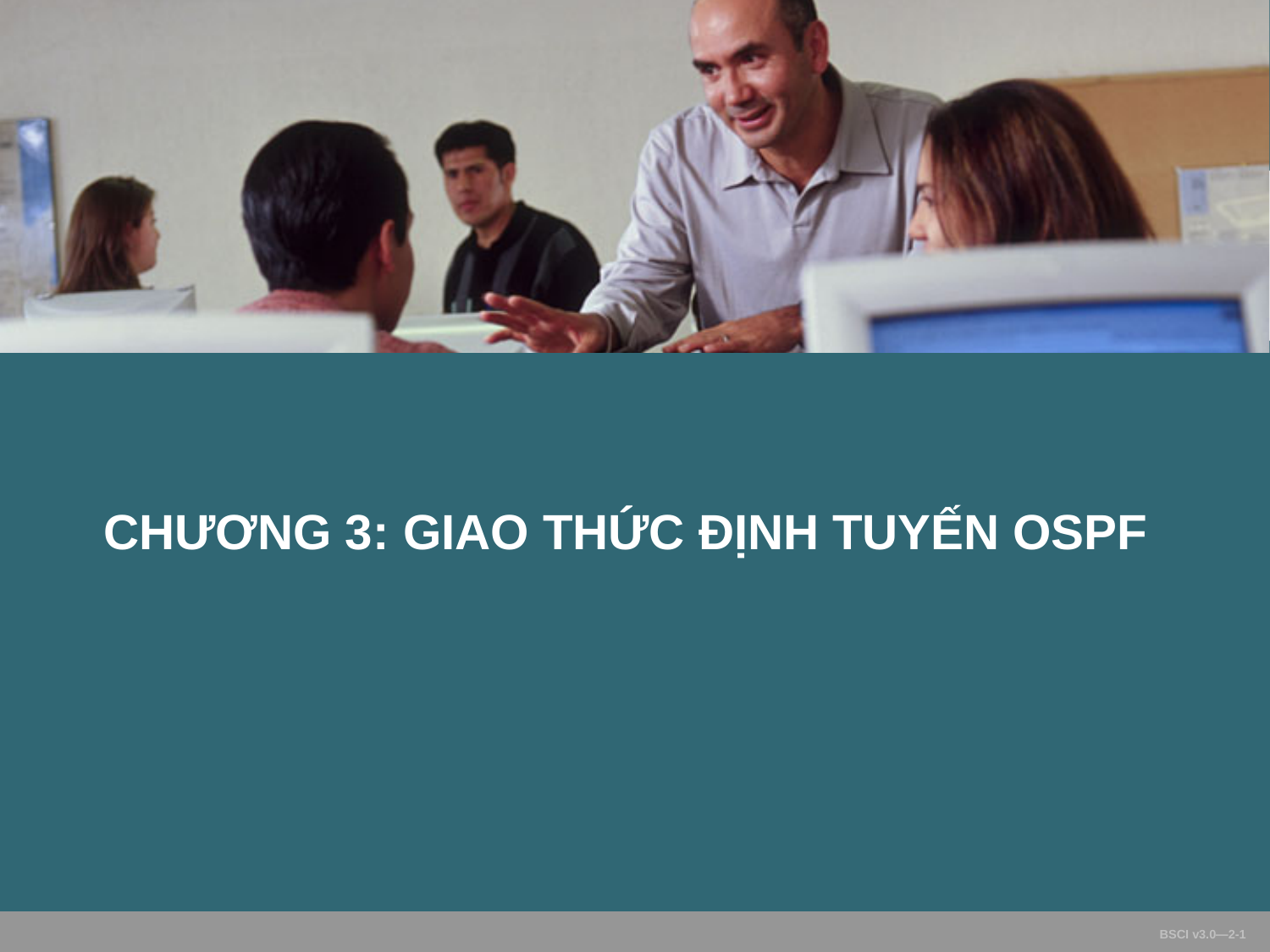

CHƯƠNG 3: GIAO THỨC ĐỊNH TUYẾN OSPF